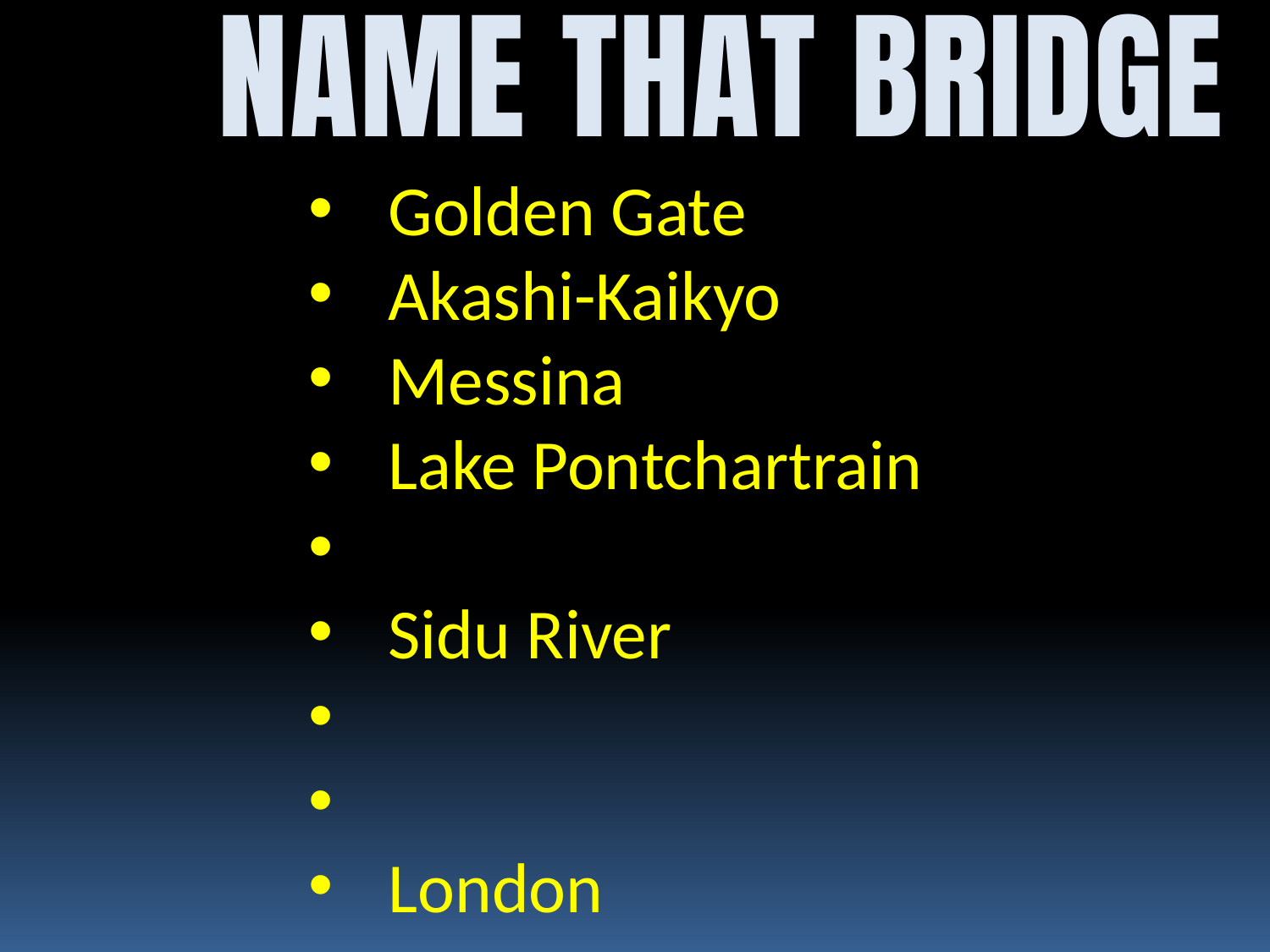

NAME THAT BRIDGE
Golden Gate
Akashi-Kaikyo
Messina
Lake Pontchartrain

Sidu River

London